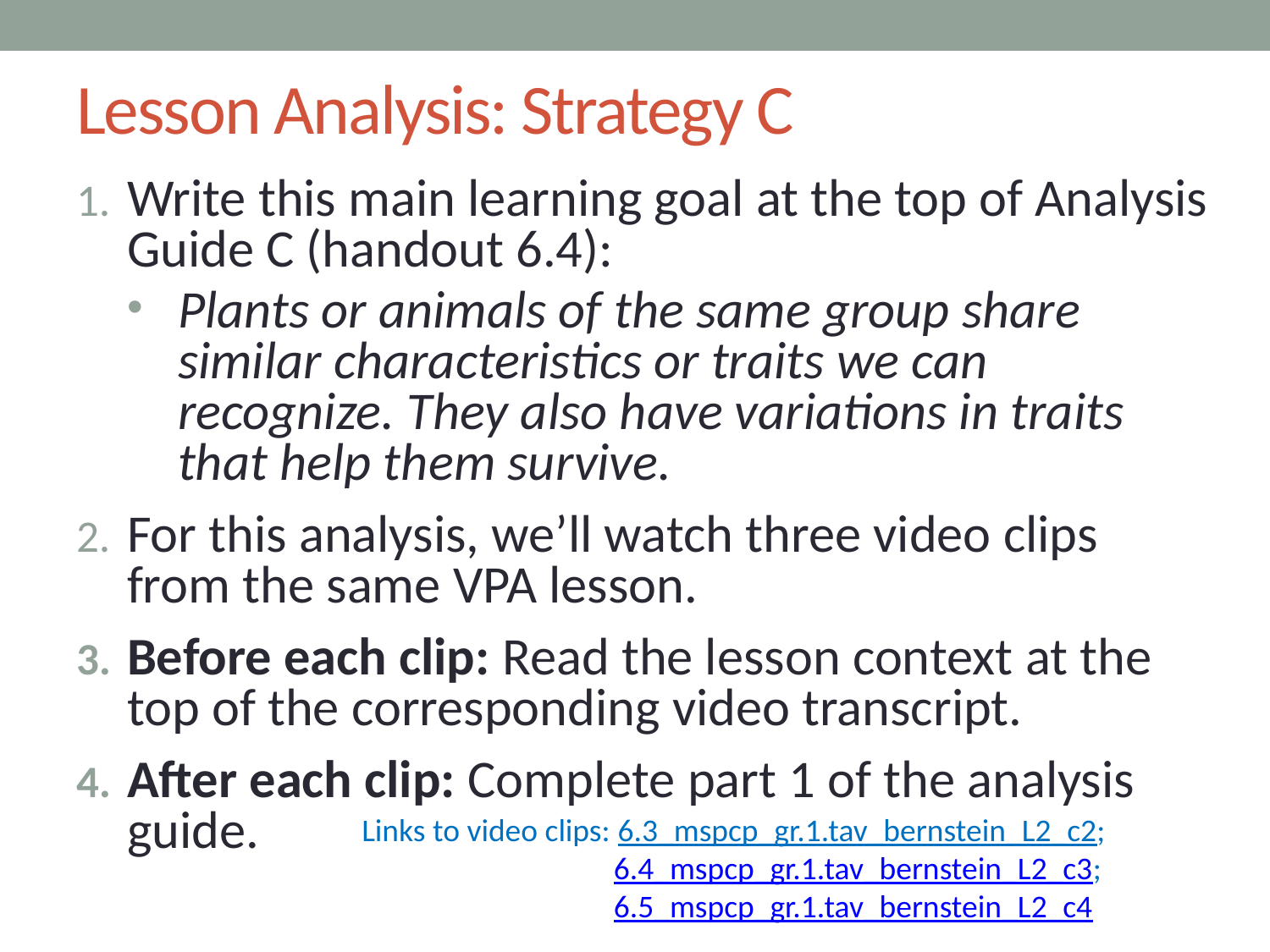

# Lesson Analysis: Strategy C

Write this main learning goal at the top of Analysis Guide C (handout 6.4):
Plants or animals of the same group share similar characteristics or traits we can recognize. They also have variations in traits that help them survive.
For this analysis, we’ll watch three video clips from the same VPA lesson.
Before each clip: Read the lesson context at the top of the corresponding video transcript.
After each clip: Complete part 1 of the analysis guide.
Links to video clips: 6.3_mspcp_gr.1.tav_bernstein_L2_c2;
                                   6.4_mspcp_gr.1.tav_bernstein_L2_c3;
                                   6.5_mspcp_gr.1.tav_bernstein_L2_c4